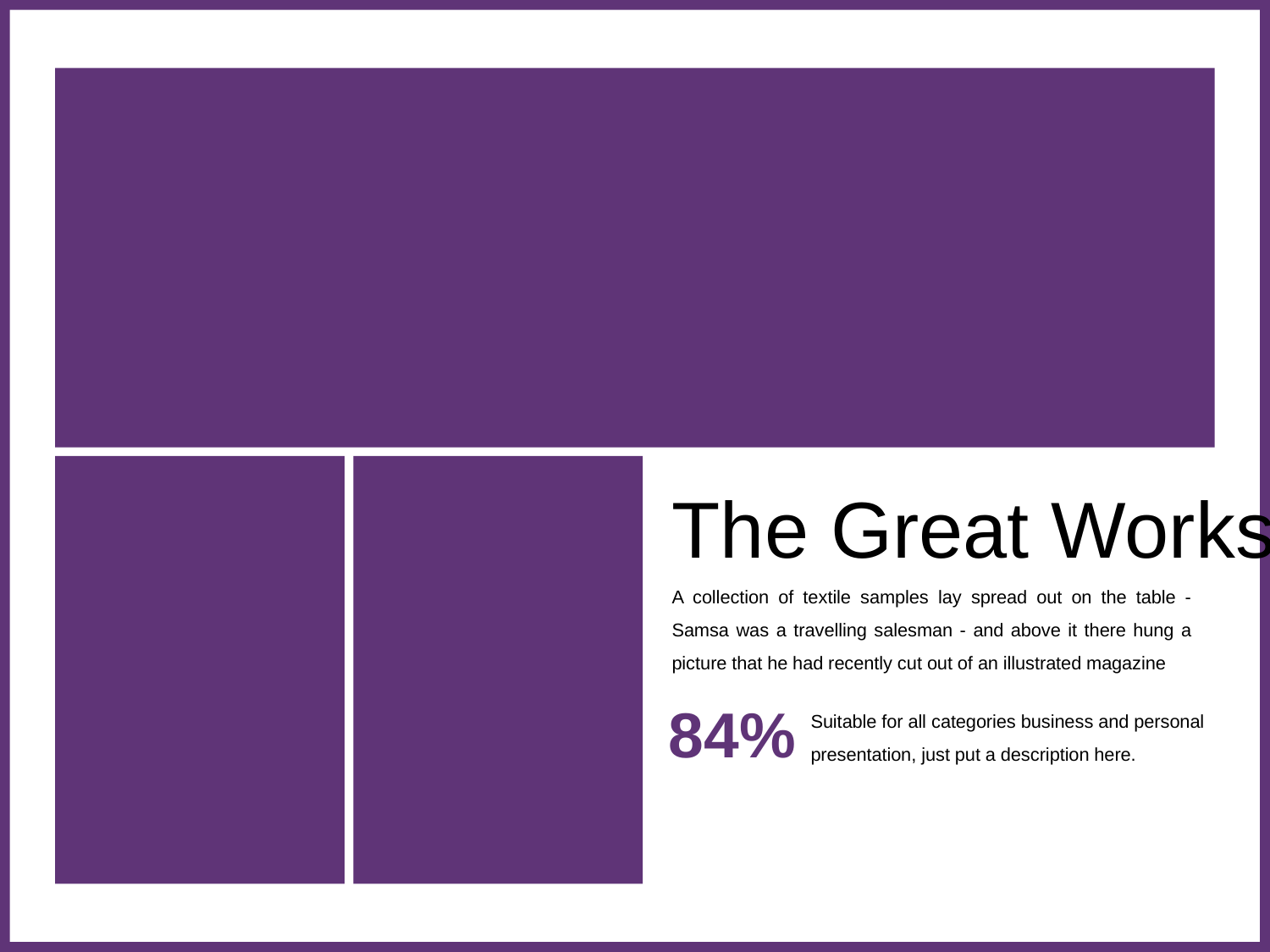

# The Great Works
A collection of textile samples lay spread out on the table - Samsa was a travelling salesman - and above it there hung a picture that he had recently cut out of an illustrated magazine
84%
Suitable for all categories business and personal presentation, just put a description here.